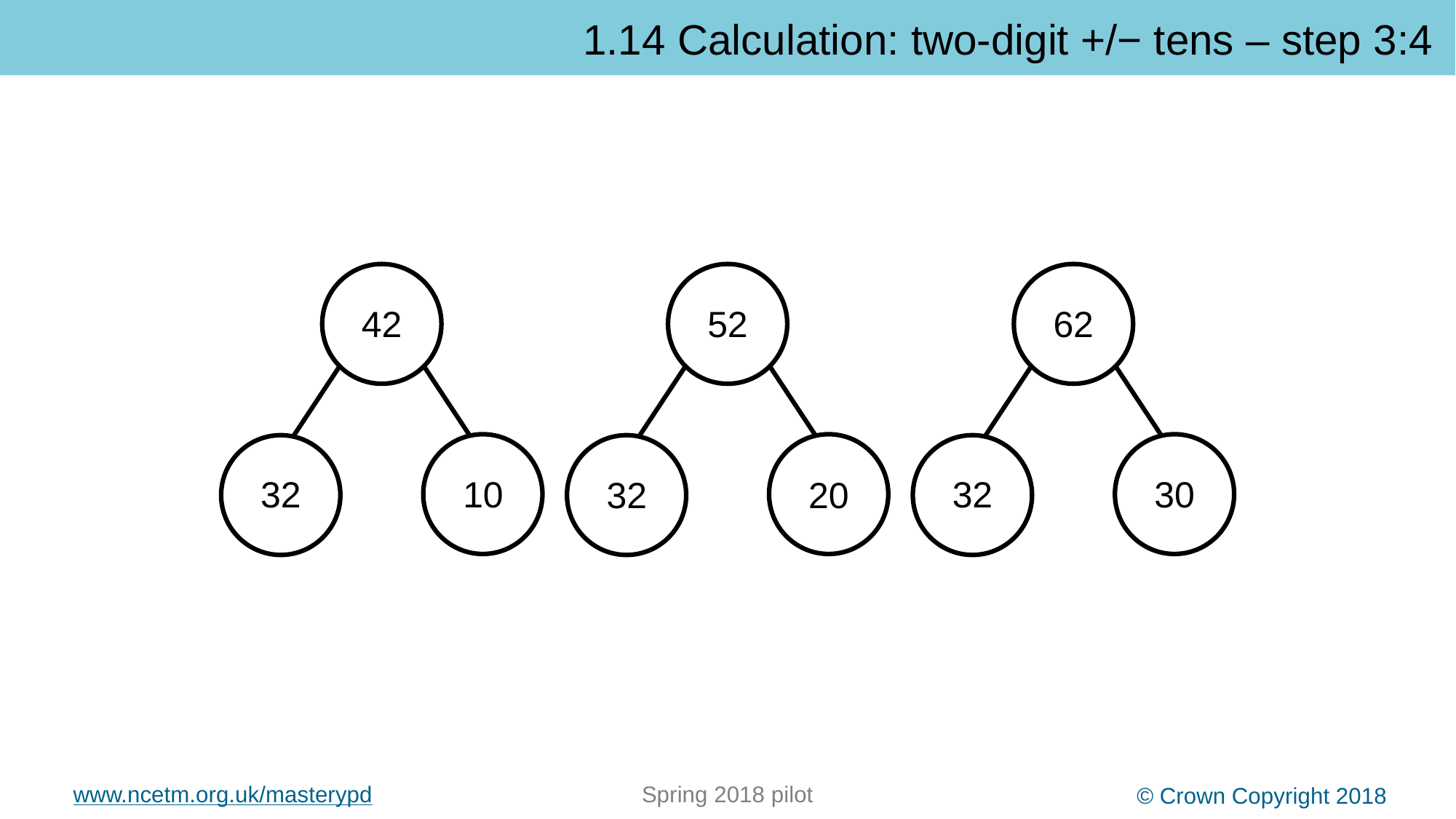

1.14 Calculation: two-digit +/− tens – step 3:4

42
62
52
32
10
32
30
32
20